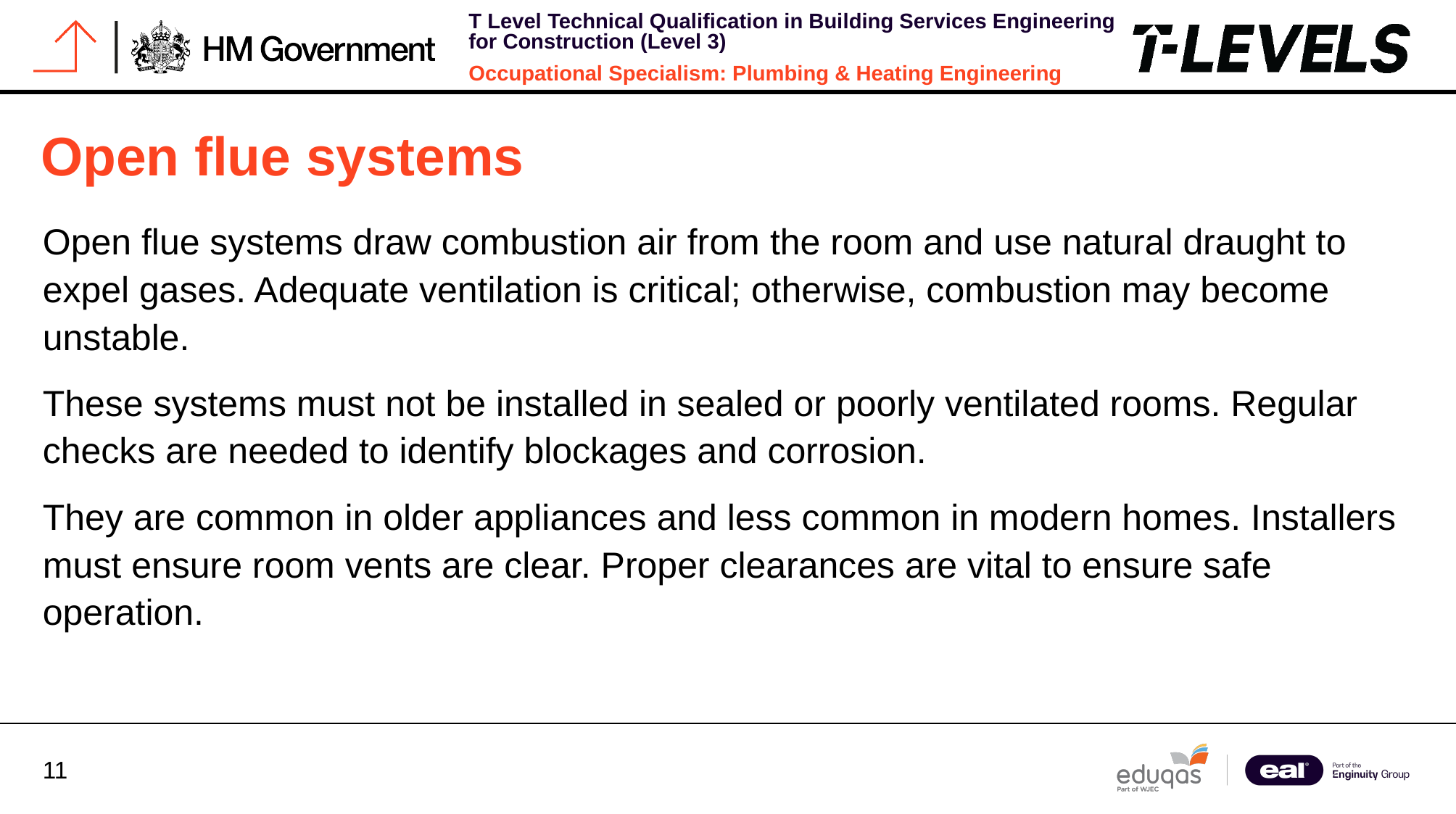

# Open flue systems
Open flue systems draw combustion air from the room and use natural draught to expel gases. Adequate ventilation is critical; otherwise, combustion may become unstable.
These systems must not be installed in sealed or poorly ventilated rooms. Regular checks are needed to identify blockages and corrosion.
They are common in older appliances and less common in modern homes. Installers must ensure room vents are clear. Proper clearances are vital to ensure safe operation.